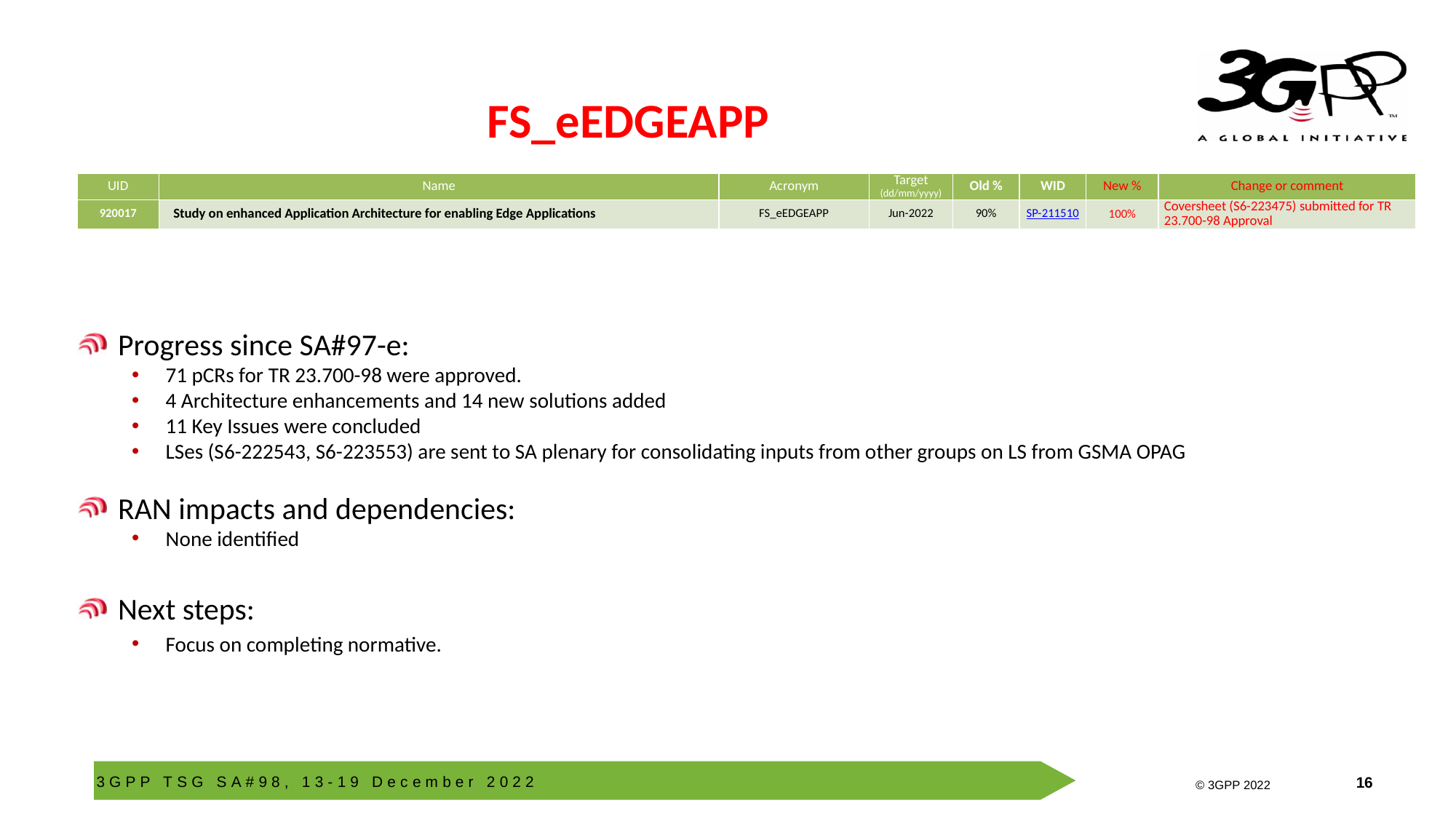

# FS_eEDGEAPP
| UID | Name | Acronym | Target (dd/mm/yyyy) | Old % | WID | New % | Change or comment |
| --- | --- | --- | --- | --- | --- | --- | --- |
| 920017 | Study on enhanced Application Architecture for enabling Edge Applications | FS\_eEDGEAPP | Jun-2022 | 90% | SP-211510 | 100% | Coversheet (S6-223475) submitted for TR 23.700-98 Approval |
Progress since SA#97-e:
71 pCRs for TR 23.700-98 were approved.
4 Architecture enhancements and 14 new solutions added
11 Key Issues were concluded
LSes (S6-222543, S6-223553) are sent to SA plenary for consolidating inputs from other groups on LS from GSMA OPAG

RAN impacts and dependencies:
None identified

Next steps:
Focus on completing normative.